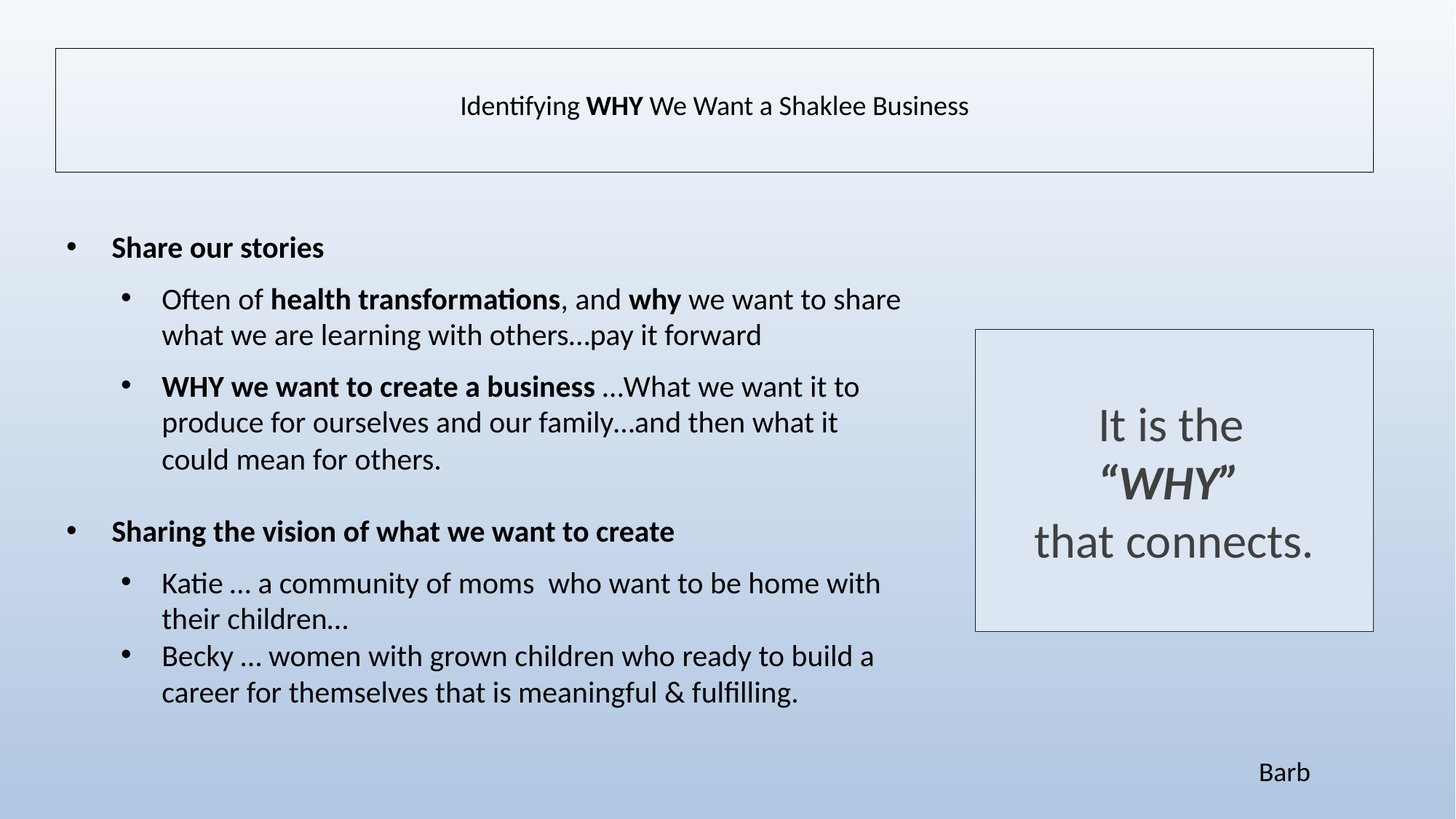

# Identifying WHY We Want a Shaklee Business

Share our stories

Often of health transformations, and why we want to share what we are learning with others…pay it forward

WHY we want to create a business …What we want it to produce for ourselves and our family…and then what it could mean for others.

Sharing the vision of what we want to create

Katie … a community of moms  who want to be home with their children…
Becky … women with grown children who ready to build a career for themselves that is meaningful & fulfilling.

   It is the
“WHY”
that connects.

Barb